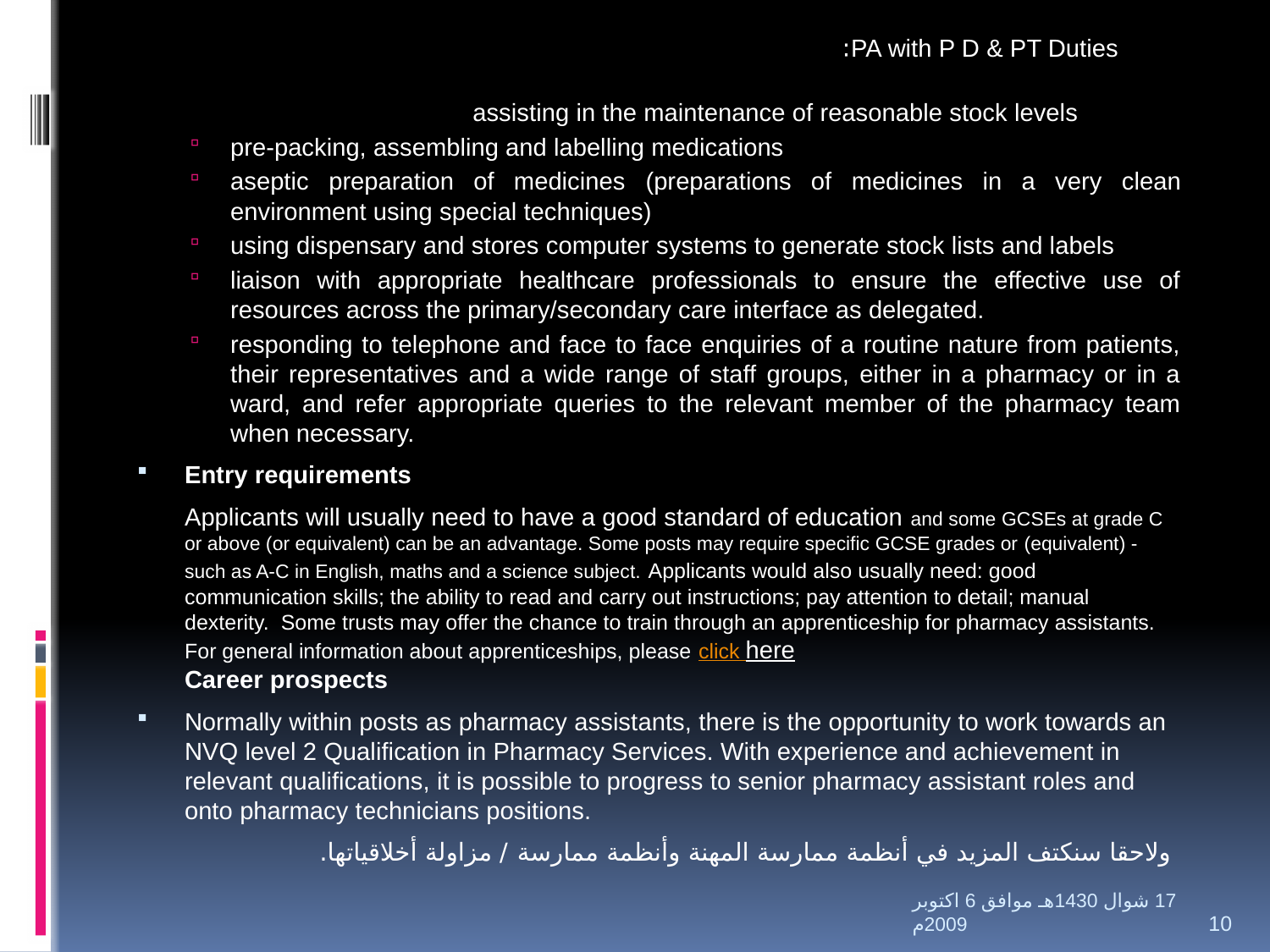

PA with P D & PT Duties:
assisting in the maintenance of reasonable stock levels
pre-packing, assembling and labelling medications
aseptic preparation of medicines (preparations of medicines in a very clean environment using special techniques)
using dispensary and stores computer systems to generate stock lists and labels
liaison with appropriate healthcare professionals to ensure the effective use of resources across the primary/secondary care interface as delegated.
responding to telephone and face to face enquiries of a routine nature from patients, their representatives and a wide range of staff groups, either in a pharmacy or in a ward, and refer appropriate queries to the relevant member of the pharmacy team when necessary.
Entry requirements
	Applicants will usually need to have a good standard of education and some GCSEs at grade C or above (or equivalent) can be an advantage. Some posts may require specific GCSE grades or (equivalent) - such as A-C in English, maths and a science subject. Applicants would also usually need: good communication skills; the ability to read and carry out instructions; pay attention to detail; manual dexterity.  Some trusts may offer the chance to train through an apprenticeship for pharmacy assistants. For general information about apprenticeships, please click here
Career prospects
Normally within posts as pharmacy assistants, there is the opportunity to work towards an NVQ level 2 Qualification in Pharmacy Services. With experience and achievement in relevant qualifications, it is possible to progress to senior pharmacy assistant roles and onto pharmacy technicians positions.
ولاحقا سنكتف المزيد في أنظمة ممارسة المهنة وأنظمة ممارسة / مزاولة أخلاقياتها.

17 شوال 1430هـ موافق 6 اكتوبر 2009م
10